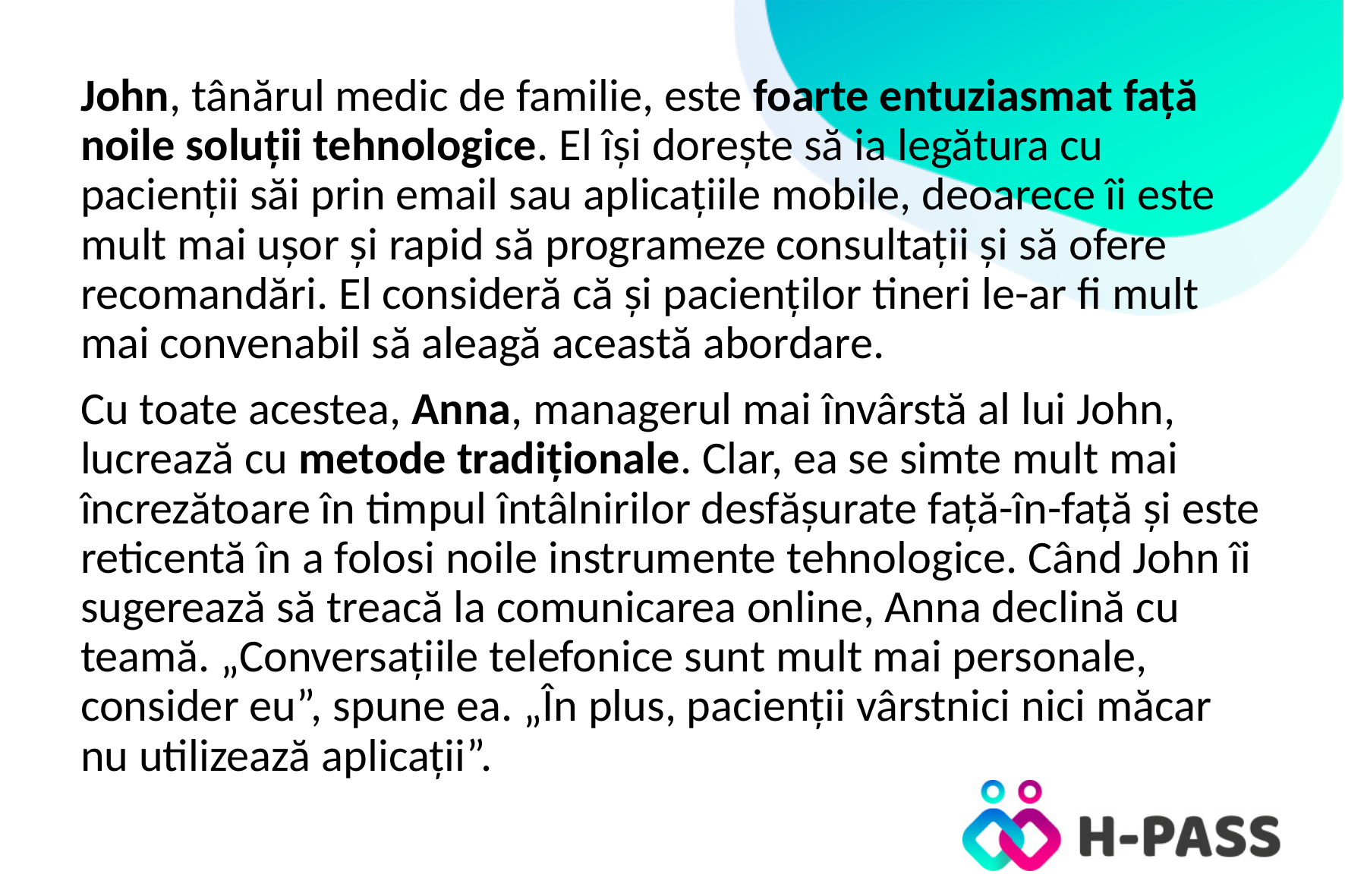

John, tânărul medic de familie, este foarte entuziasmat față noile soluții tehnologice. El își dorește să ia legătura cu pacienții săi prin email sau aplicațiile mobile, deoarece îi este mult mai ușor și rapid să programeze consultații și să ofere recomandări. El consideră că și pacienților tineri le-ar fi mult mai convenabil să aleagă această abordare.
Cu toate acestea, Anna, managerul mai învârstă al lui John, lucrează cu metode tradiționale. Clar, ea se simte mult mai încrezătoare în timpul întâlnirilor desfășurate față-în-față și este reticentă în a folosi noile instrumente tehnologice. Când John îi sugerează să treacă la comunicarea online, Anna declină cu teamă. „Conversațiile telefonice sunt mult mai personale, consider eu”, spune ea. „În plus, pacienții vârstnici nici măcar nu utilizează aplicații”.